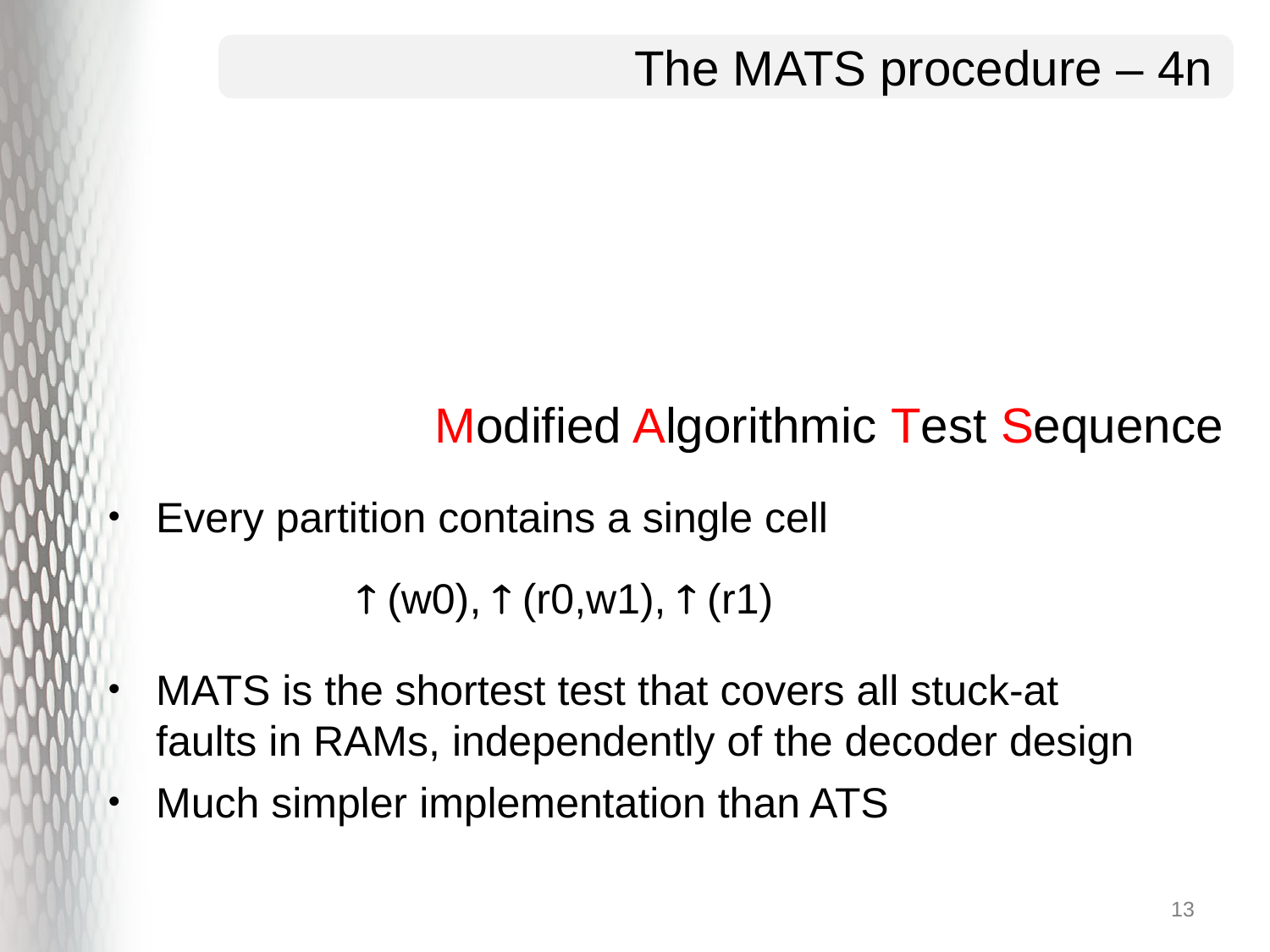

# The MATS procedure – 4n
Modified Algorithmic Test Sequence
Every partition contains a single cell
↑ (w0), ↑ (r0,w1), ↑ (r1)
MATS is the shortest test that covers all stuck-at faults in RAMs, independently of the decoder design
Much simpler implementation than ATS